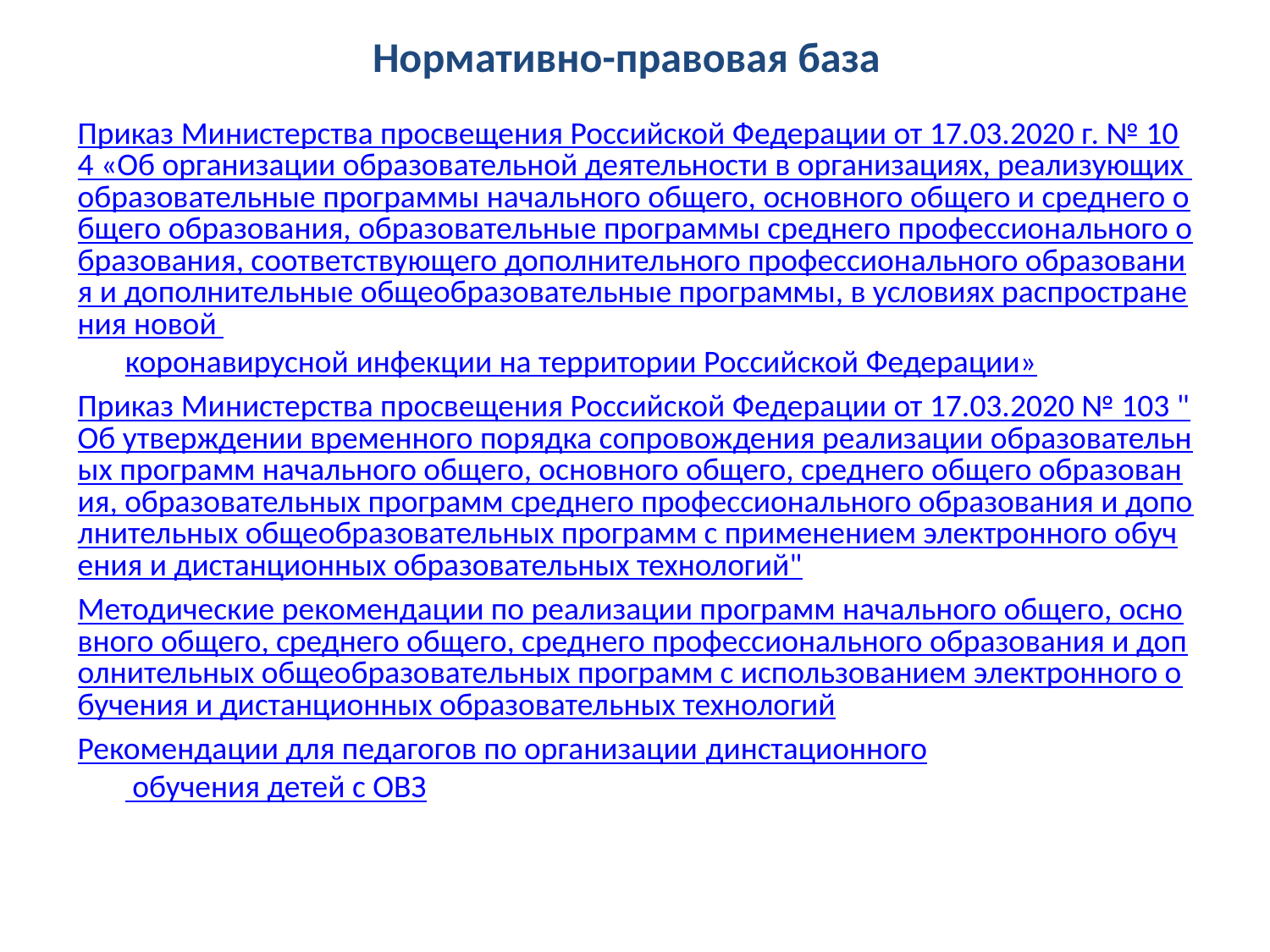

# Нормативно-правовая база
Приказ Министерства просвещения Российской Федерации от 17.03.2020 г. № 104 «Об организации образовательной деятельности в организациях, реализующих образовательные программы начального общего, основного общего и среднего общего образования, образовательные программы среднего профессионального образования, соответствующего дополнительного профессионального образования и дополнительные общеобразовательные программы, в условиях распространения новой коронавирусной инфекции на территории Российской Федерации»
Приказ Министерства просвещения Российской Федерации от 17.03.2020 № 103 "Об утверждении временного порядка сопровождения реализации образовательных программ начального общего, основного общего, среднего общего образования, образовательных программ среднего профессионального образования и дополнительных общеобразовательных программ с применением электронного обучения и дистанционных образовательных технологий"
Методические рекомендации по реализации программ начального общего, основного общего, среднего общего, среднего профессионального образования и дополнительных общеобразовательных программ с использованием электронного обучения и дистанционных образовательных технологий
Рекомендации для педагогов по организации динстационного обучения детей с ОВЗ